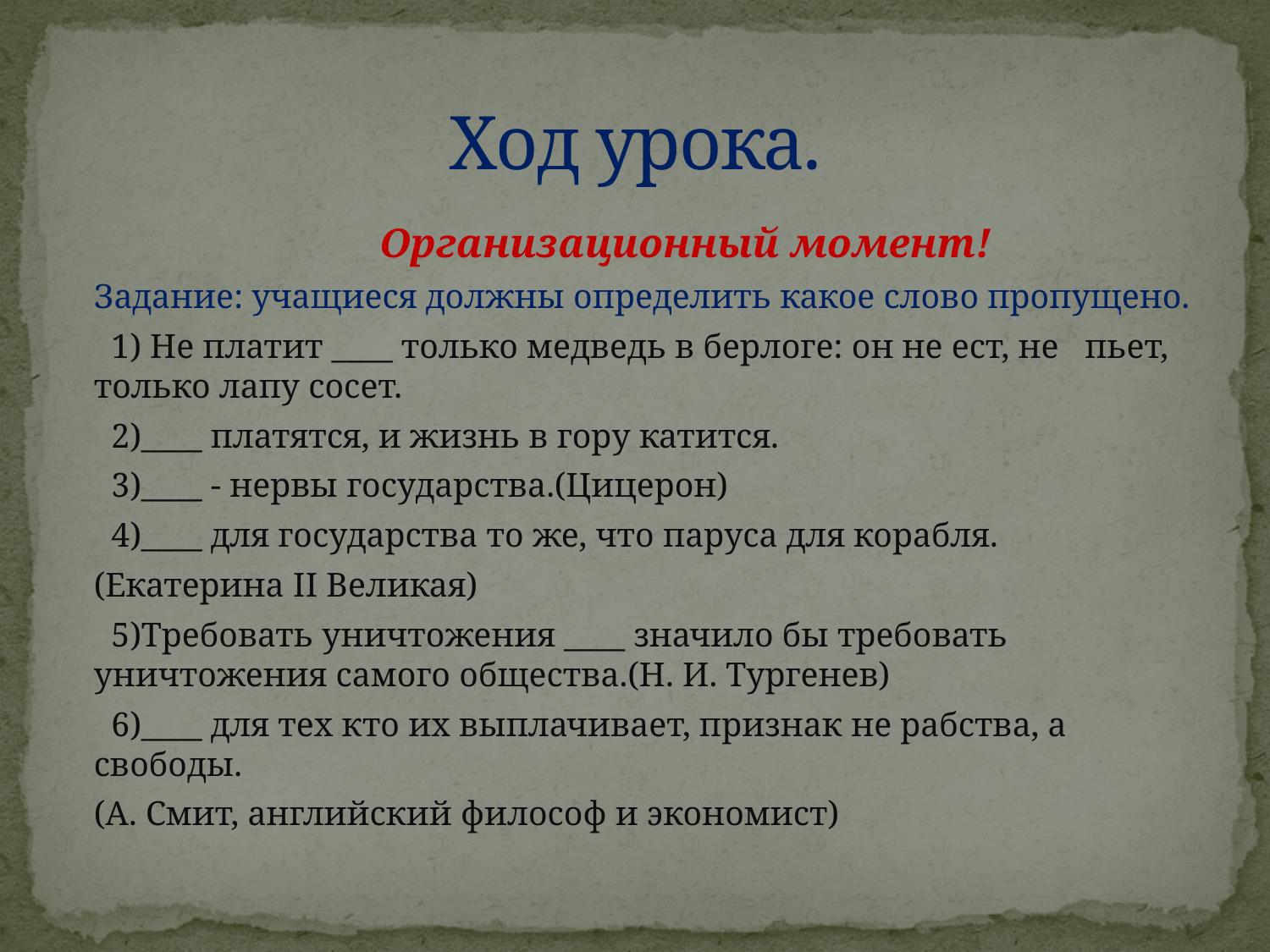

# Ход урока.
        Организационный момент!
Задание: учащиеся должны определить какое слово пропущено.
  1) Не платит ____ только медведь в берлоге: он не ест, не   пьет, только лапу сосет.
  2)____ платятся, и жизнь в гору катится.
  3)____ - нервы государства.(Цицерон)
  4)____ для государства то же, что паруса для корабля.
(Екатерина II Великая)
  5)Требовать уничтожения ____ значило бы требовать уничтожения самого общества.(Н. И. Тургенев)
  6)____ для тех кто их выплачивает, признак не рабства, а свободы.
(А. Смит, английский философ и экономист)